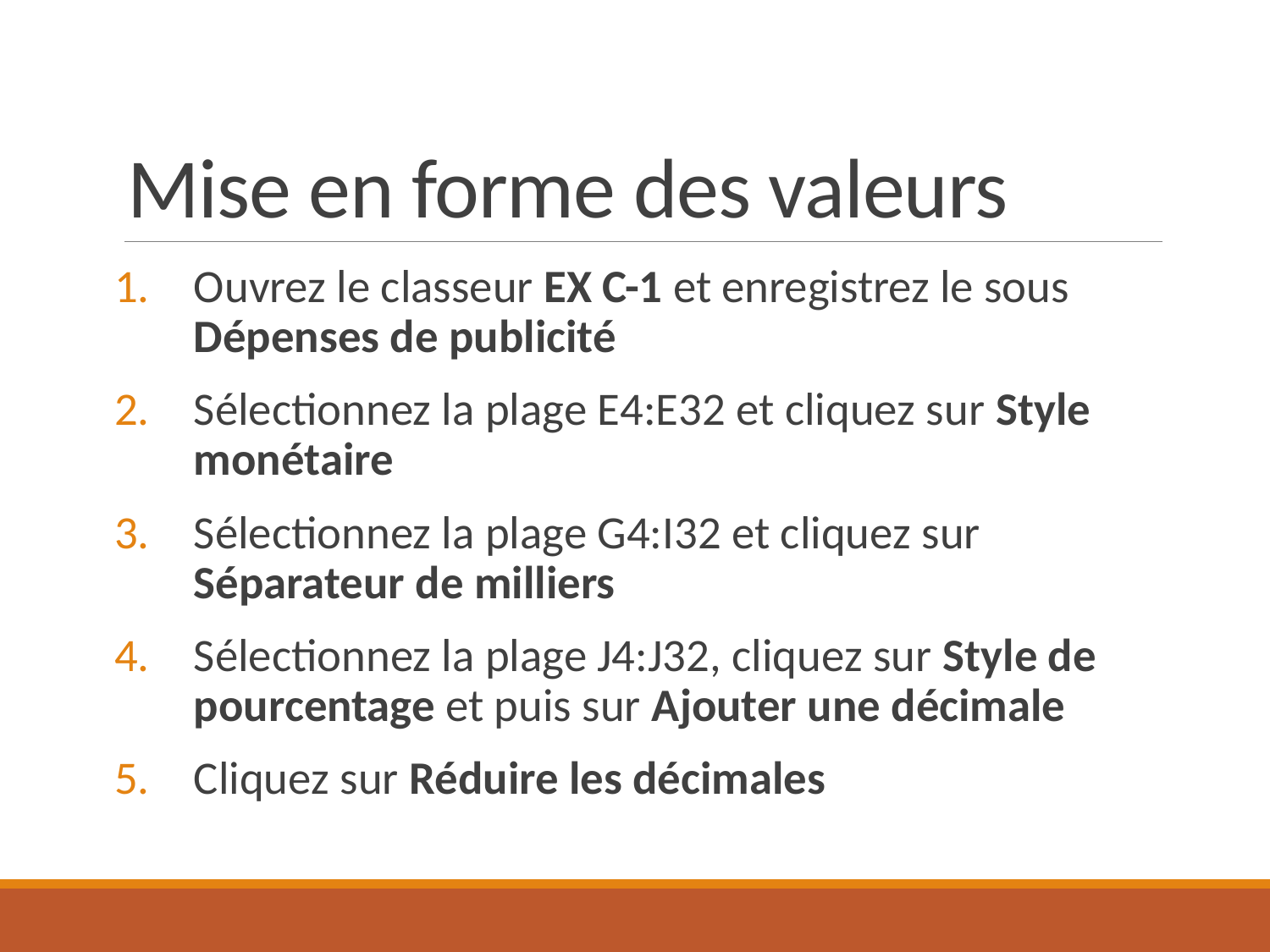

# Mise en forme des valeurs
Ouvrez le classeur EX C-1 et enregistrez le sous Dépenses de publicité
Sélectionnez la plage E4:E32 et cliquez sur Style monétaire
Sélectionnez la plage G4:I32 et cliquez sur Séparateur de milliers
Sélectionnez la plage J4:J32, cliquez sur Style de pourcentage et puis sur Ajouter une décimale
Cliquez sur Réduire les décimales